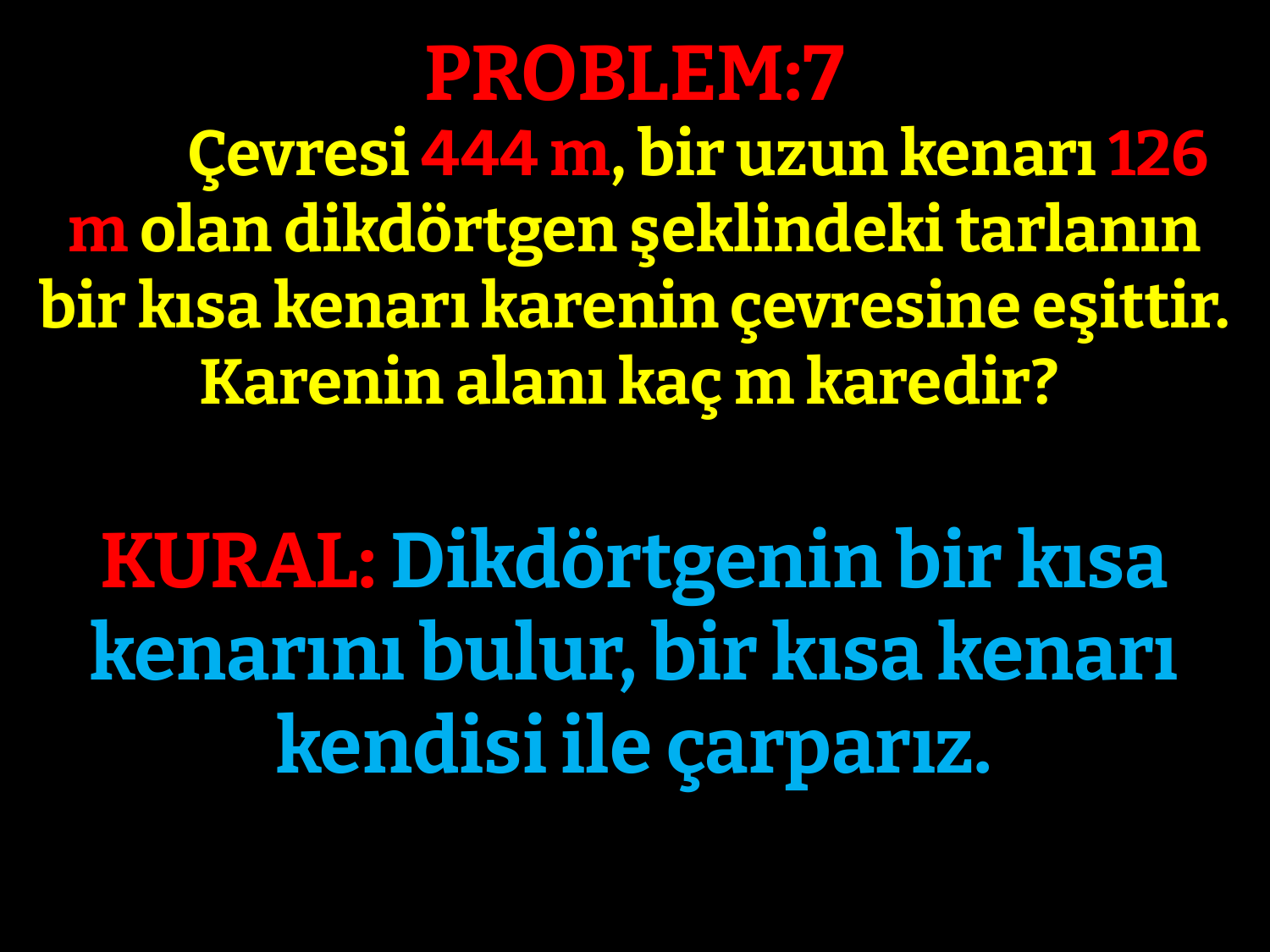

PROBLEM:7
 	Çevresi 444 m, bir uzun kenarı 126 m olan dikdörtgen şeklindeki tarlanın bir kısa kenarı karenin çevresine eşittir. Karenin alanı kaç m karedir?
#
KURAL: Dikdörtgenin bir kısa kenarını bulur, bir kısa kenarı kendisi ile çarparız.